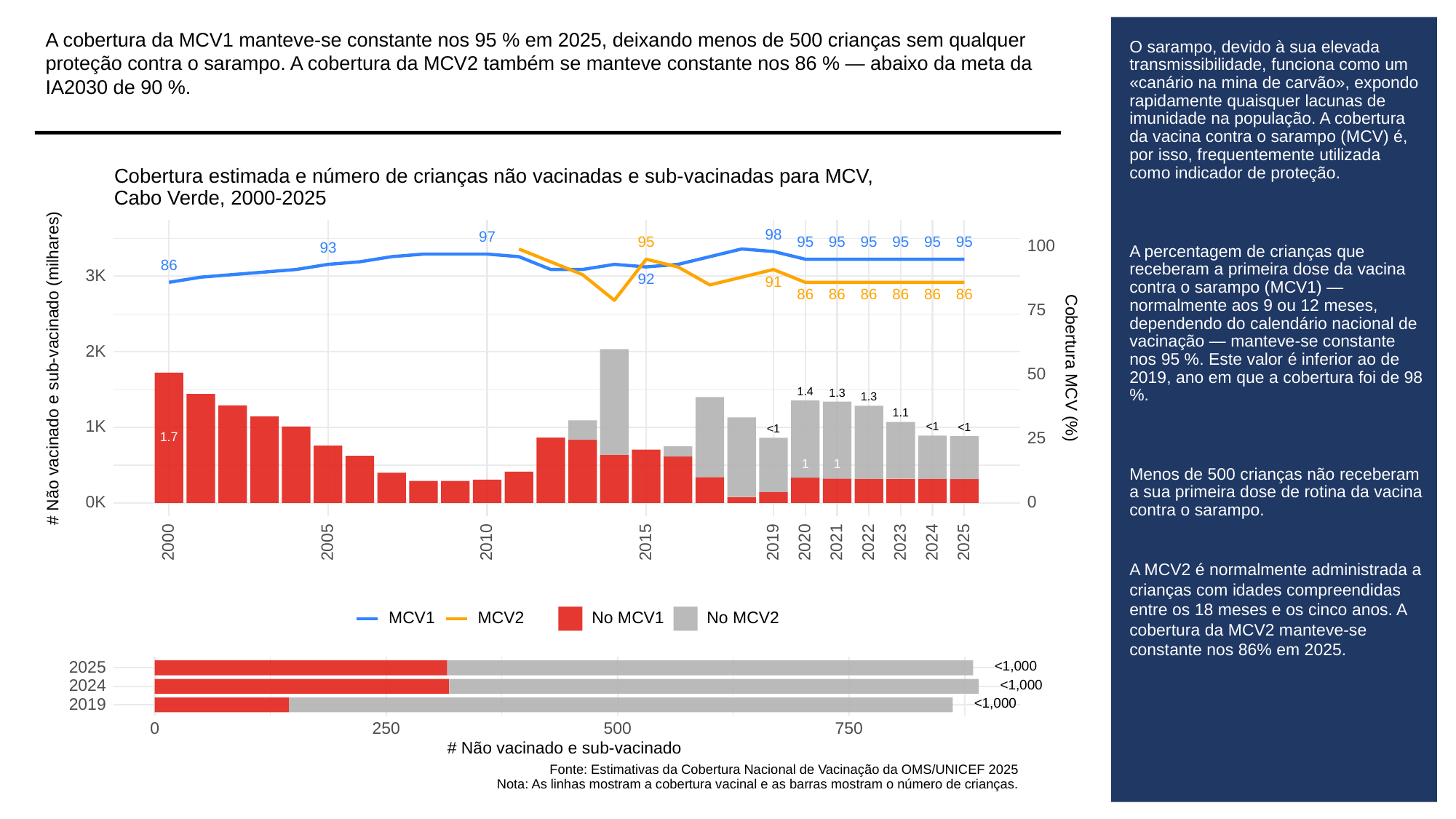

A cobertura da MCV1 manteve-se constante nos 95 % em 2025, deixando menos de 500 crianças sem qualquer proteção contra o sarampo. A cobertura da MCV2 também se manteve constante nos 86 % — abaixo da meta da IA2030 de 90 %.
# O sarampo, devido à sua elevada transmissibilidade, funciona como um «canário na mina de carvão», expondo rapidamente quaisquer lacunas de imunidade na população. A cobertura da vacina contra o sarampo (MCV) é, por isso, frequentemente utilizada como indicador de proteção.

A percentagem de crianças que receberam a primeira dose da vacina contra o sarampo (MCV1) — normalmente aos 9 ou 12 meses, dependendo do calendário nacional de vacinação — manteve-se constante nos 95 %. Este valor é inferior ao de 2019, ano em que a cobertura foi de 98 %.

Menos de 500 crianças não receberam a sua primeira dose de rotina da vacina contra o sarampo.

A MCV2 é normalmente administrada a crianças com idades compreendidas entre os 18 meses e os cinco anos. A cobertura da MCV2 manteve-se constante nos 86% em 2025.

Cobertura estimada e número de crianças não vacinadas e sub-vacinadas para MCV,
Cabo Verde, 2000-2025

98
97
95
95
95
95
95
95
95

100
93

86
3K
92

91
86
86
86
86
86
86
75

2K

# Não vacinado e sub-vacinado (milhares)
Cobertura MCV (%)
50

1.4
1.3

1.3

1.1

1K

<1
<1
<1

25
1.7

1
1

0K
0

2023
2000
2005
2010
2015
2019
2020
2021
2022
2024
2025

MCV1
MCV2
No MCV1
No MCV2

<1,000
2025

<1,000
2024

<1,000
2019

0
250
500
750
# Não vacinado e sub-vacinado
Fonte: Estimativas da Cobertura Nacional de Vacinação da OMS/UNICEF 2025
Nota: As linhas mostram a cobertura vacinal e as barras mostram o número de crianças.